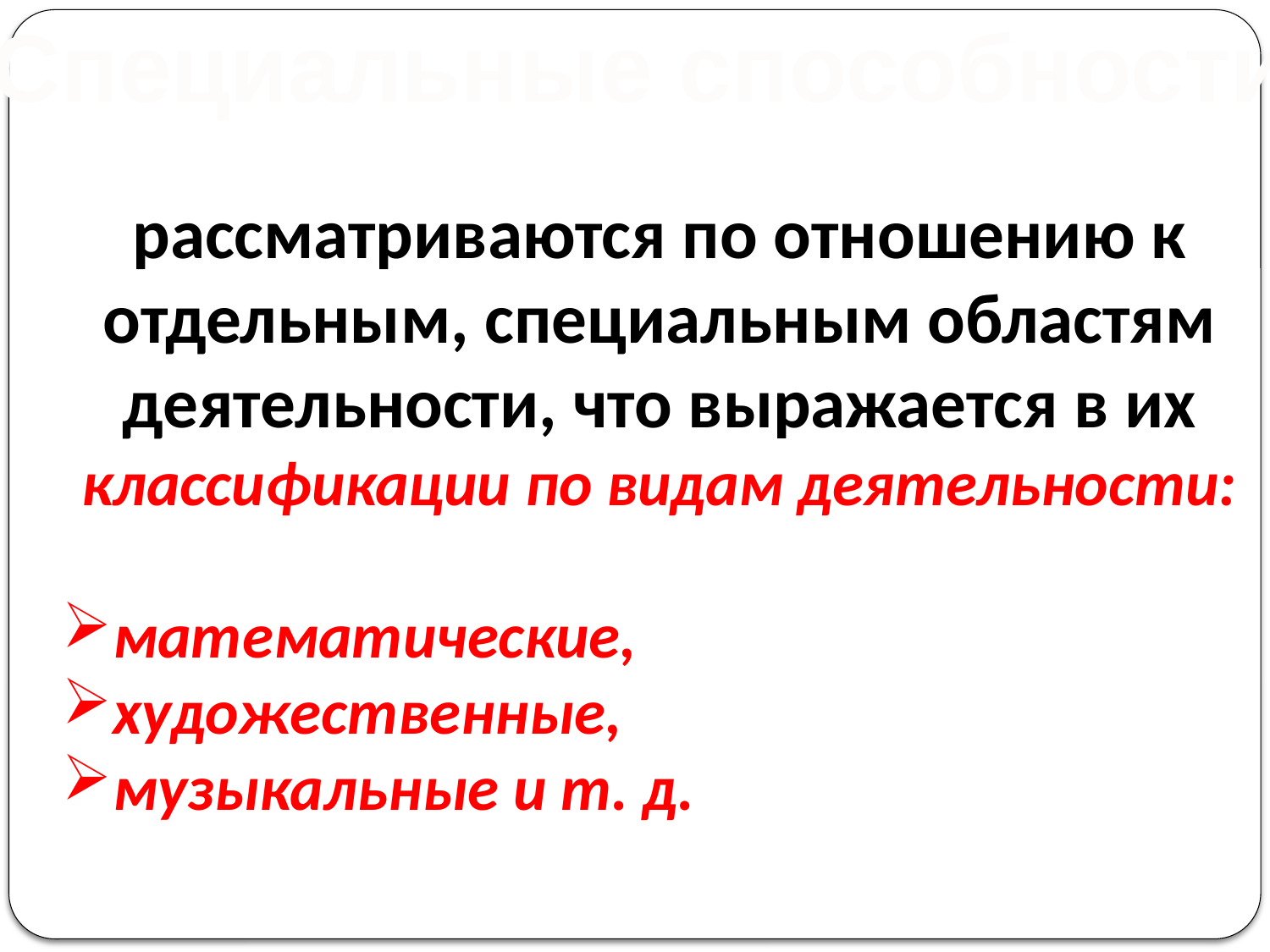

Специальные способности
рассматриваются по отношению к отдельным, специальным областям деятельности, что выражается в их классификации по видам деятельности:

математические,
художественные,
музыкальные и т. д.